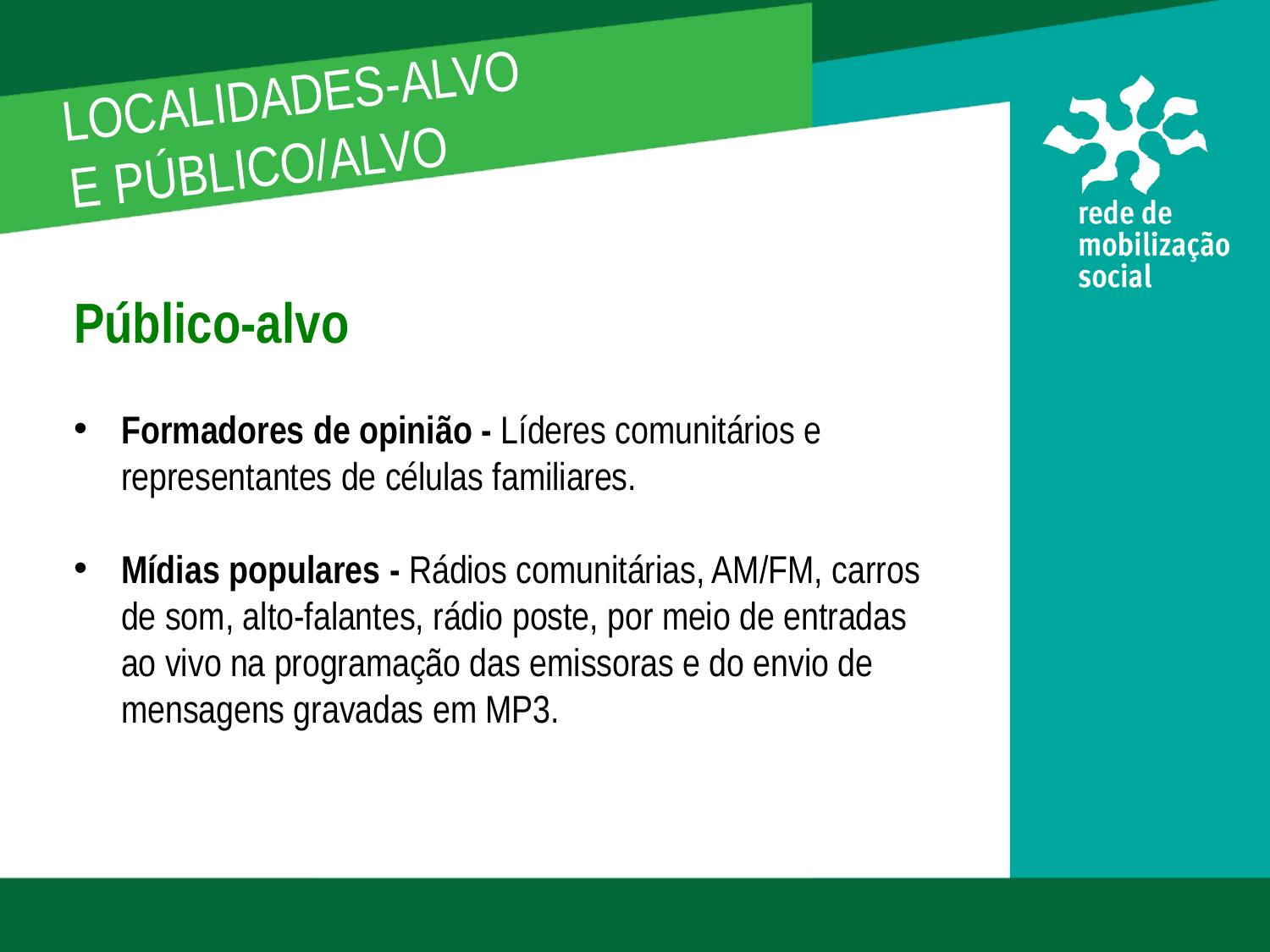

LOCALIDADES-ALVO
E PÚBLICO/ALVO
Público-alvo

Formadores de opinião - Líderes comunitários e representantes de células familiares.

Mídias populares - Rádios comunitárias, AM/FM, carros de som, alto-falantes, rádio poste, por meio de entradas ao vivo na programação das emissoras e do envio de mensagens gravadas em MP3.